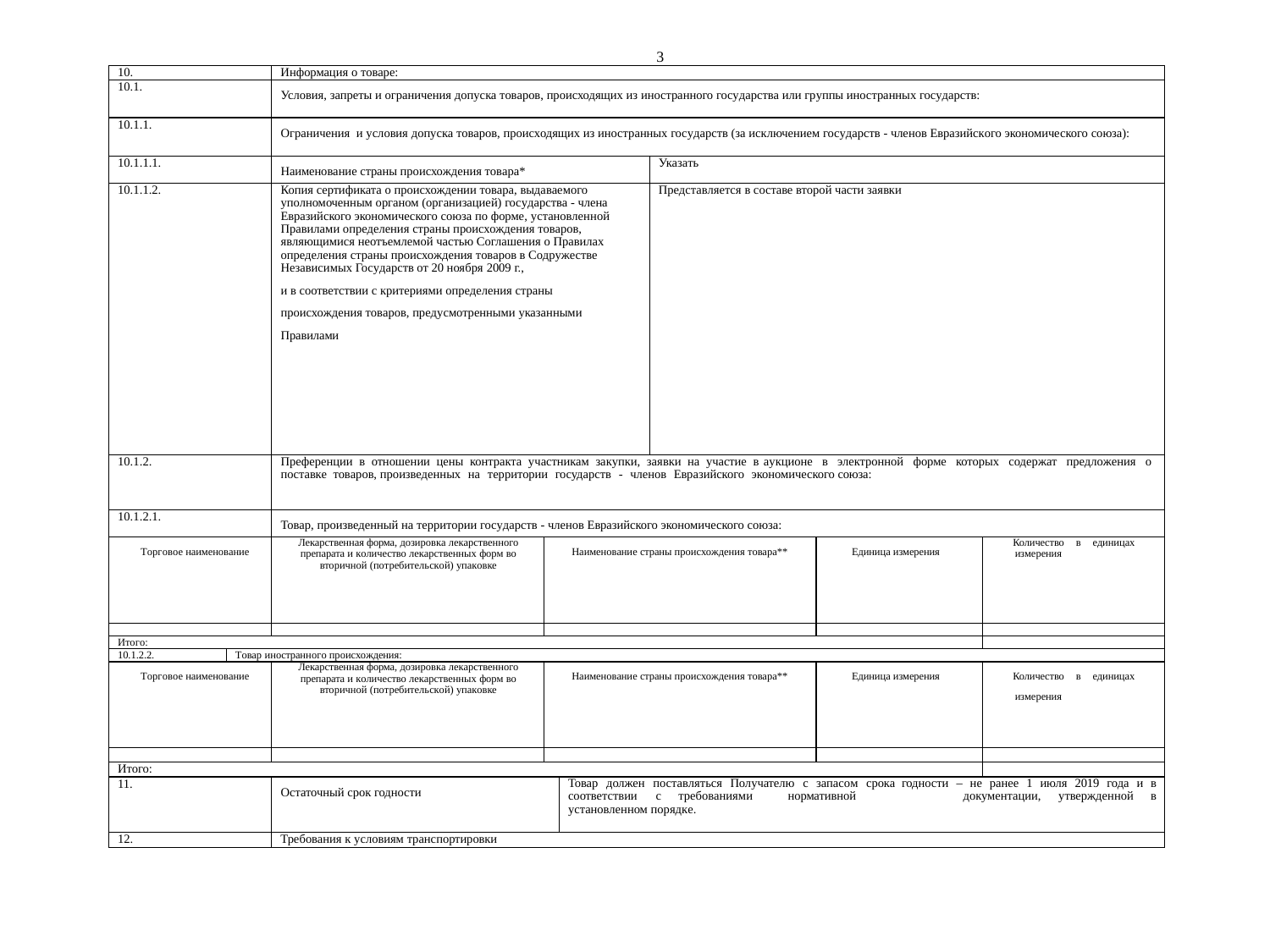

3
| 10. |  | Информация о товаре: |  |  |  |  |  |
| --- | --- | --- | --- | --- | --- | --- | --- |
| 10.1. |  | Условия, запреты и ограничения допуска товаров, происходящих из иностранного государства или группы иностранных государств: |  |  |  |  |  |
| 10.1.1. |  | Ограничения и условия допуска товаров, происходящих из иностранных государств (за исключением государств - членов Евразийского экономического союза): |  |  |  |  |  |
| 10.1.1.1. |  | Наименование страны происхождения товара\* |  |  | Указать |  |  |
| 10.1.1.2. |  | Копия сертификата о происхождении товара, выдаваемого уполномоченным органом (организацией) государства - члена Евразийского экономического союза по форме, установленной Правилами определения страны происхождения товаров, являющимися неотъемлемой частью Соглашения о Правилах определения страны происхождения товаров в Содружестве Независимых Государств от 20 ноября 2009 г., и в соответствии с критериями определения страны происхождения товаров, предусмотренными указанными Правилами |  |  | Представляется в составе второй части заявки |  |  |
| 10.1.2. |  | Преференции в отношении цены контракта участникам закупки, заявки на участие в аукционе в электронной форме которых содержат предложения о поставке товаров, произведенных на территории государств - членов Евразийского экономического союза: |  |  |  |  |  |
| 10.1.2.1. |  | Товар, произведенный на территории государств - членов Евразийского экономического союза: |  |  |  |  |  |
| Торговое наименование |  | Лекарственная форма, дозировка лекарственного препарата и количество лекарственных форм во вторичной (потребительской) упаковке | Наименование страны происхождения товара\*\* |  |  | Единица измерения | Количество в единицах измерения |
|  |  |  |  |  |  |  |  |
| Итого: |  |  |  |  |  |  |  |
| 10.1.2.2. | Товар иностранного происхождения: |  |  |  |  |  |  |
| Торговое наименование |  | Лекарственная форма, дозировка лекарственного препарата и количество лекарственных форм во вторичной (потребительской) упаковке | Наименование страны происхождения товара\*\* |  |  | Единица измерения | Количество в единицах измерения |
|  |  |  |  |  |  |  |  |
| Итого: |  |  |  |  |  |  |  |
| 11. |  | Остаточный срок годности |  | Товар должен поставляться Получателю с запасом срока годности – не ранее 1 июля 2019 года и в соответствии с требованиями нормативной документации, утвержденной в установленном порядке. |  |  |  |
| 12. |  | Требования к условиям транспортировки |  |  |  |  |  |